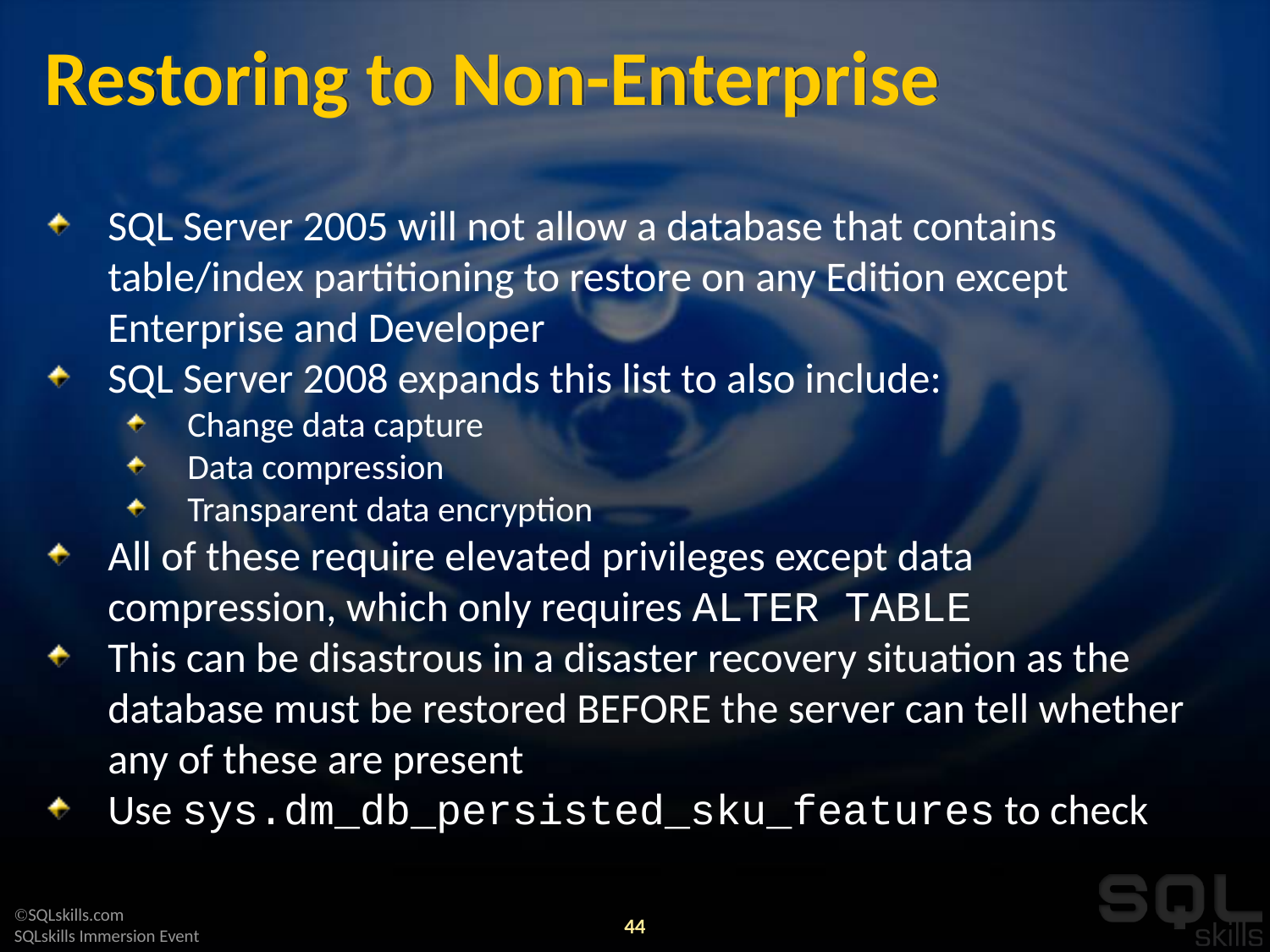

# Restoring to Non-Enterprise
SQL Server 2005 will not allow a database that contains table/index partitioning to restore on any Edition except Enterprise and Developer
SQL Server 2008 expands this list to also include:
Change data capture
Data compression
Transparent data encryption
All of these require elevated privileges except data compression, which only requires ALTER TABLE
This can be disastrous in a disaster recovery situation as the database must be restored BEFORE the server can tell whether any of these are present
Use sys.dm_db_persisted_sku_features to check
44